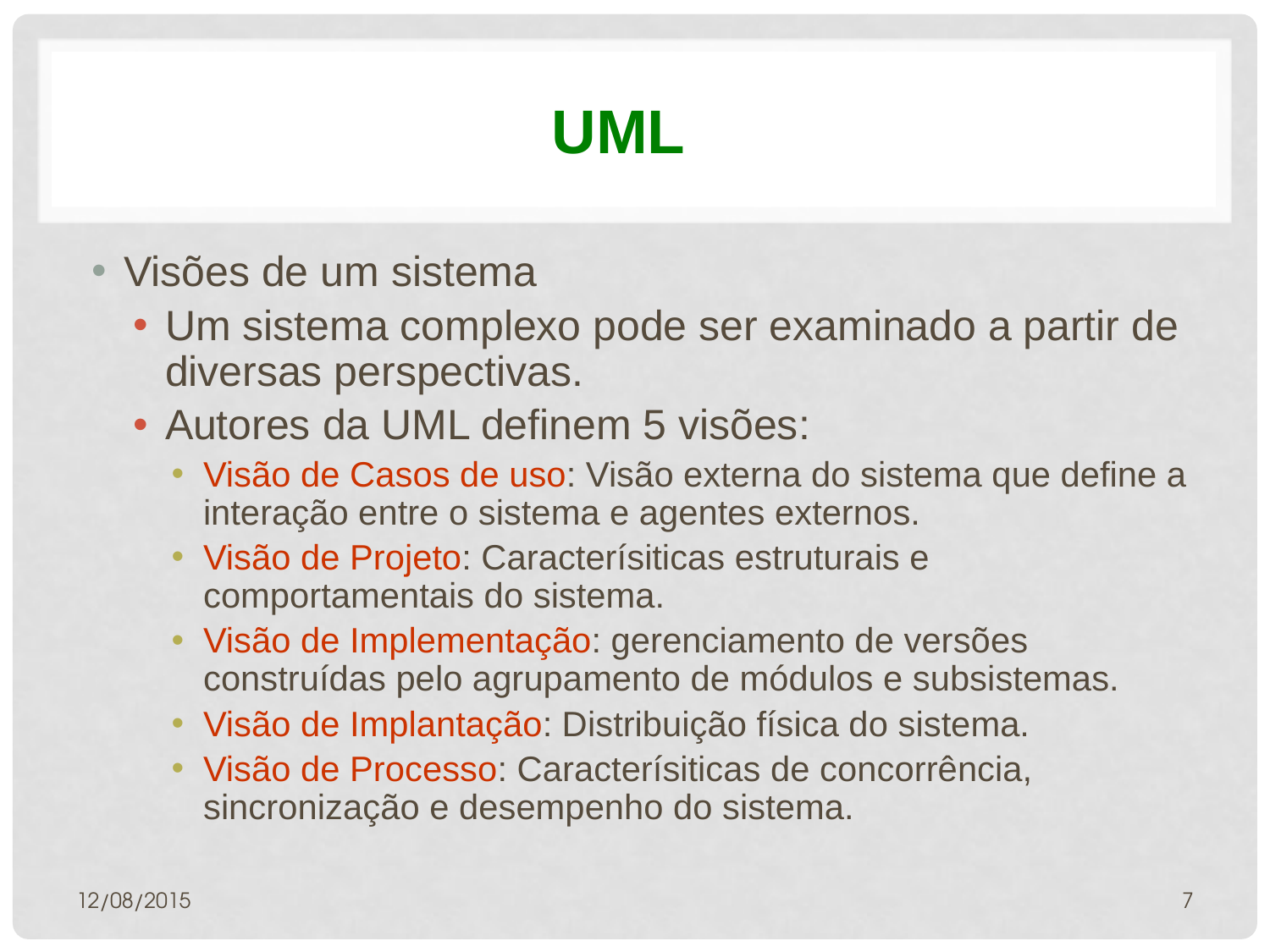

# UML
Visões de um sistema
Um sistema complexo pode ser examinado a partir de diversas perspectivas.
Autores da UML definem 5 visões:
Visão de Casos de uso: Visão externa do sistema que define a interação entre o sistema e agentes externos.
Visão de Projeto: Caracterísiticas estruturais e comportamentais do sistema.
Visão de Implementação: gerenciamento de versões construídas pelo agrupamento de módulos e subsistemas.
Visão de Implantação: Distribuição física do sistema.
Visão de Processo: Caracterísiticas de concorrência, sincronização e desempenho do sistema.
12/08/2015
7